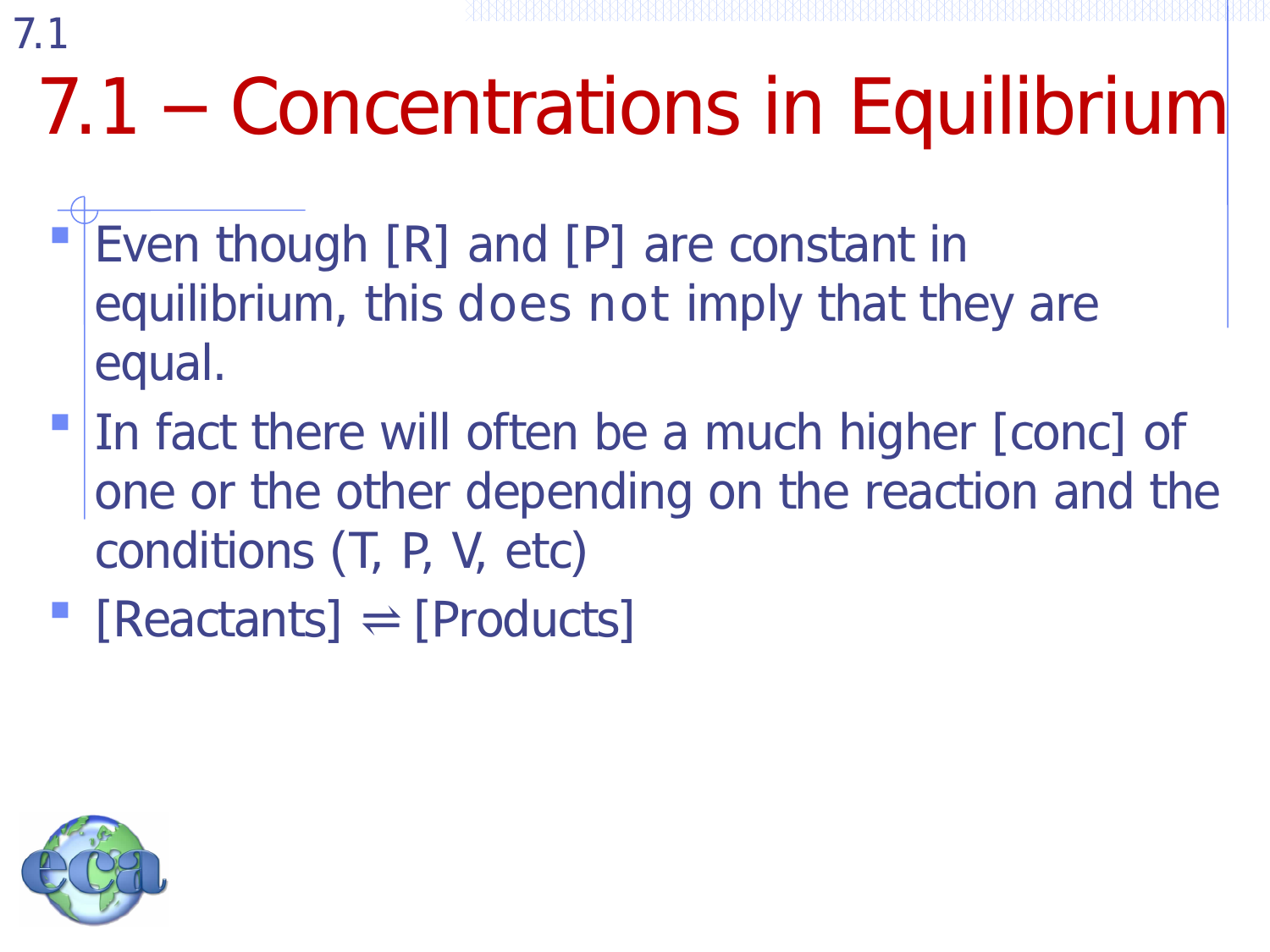

# 7.1 – Concentrations in Equilibrium
Even though [R] and [P] are constant in equilibrium, this does not imply that they are equal.
In fact there will often be a much higher [conc] of one or the other depending on the reaction and the conditions (T, P, V, etc)
[Reactants] ⇌ [Products]